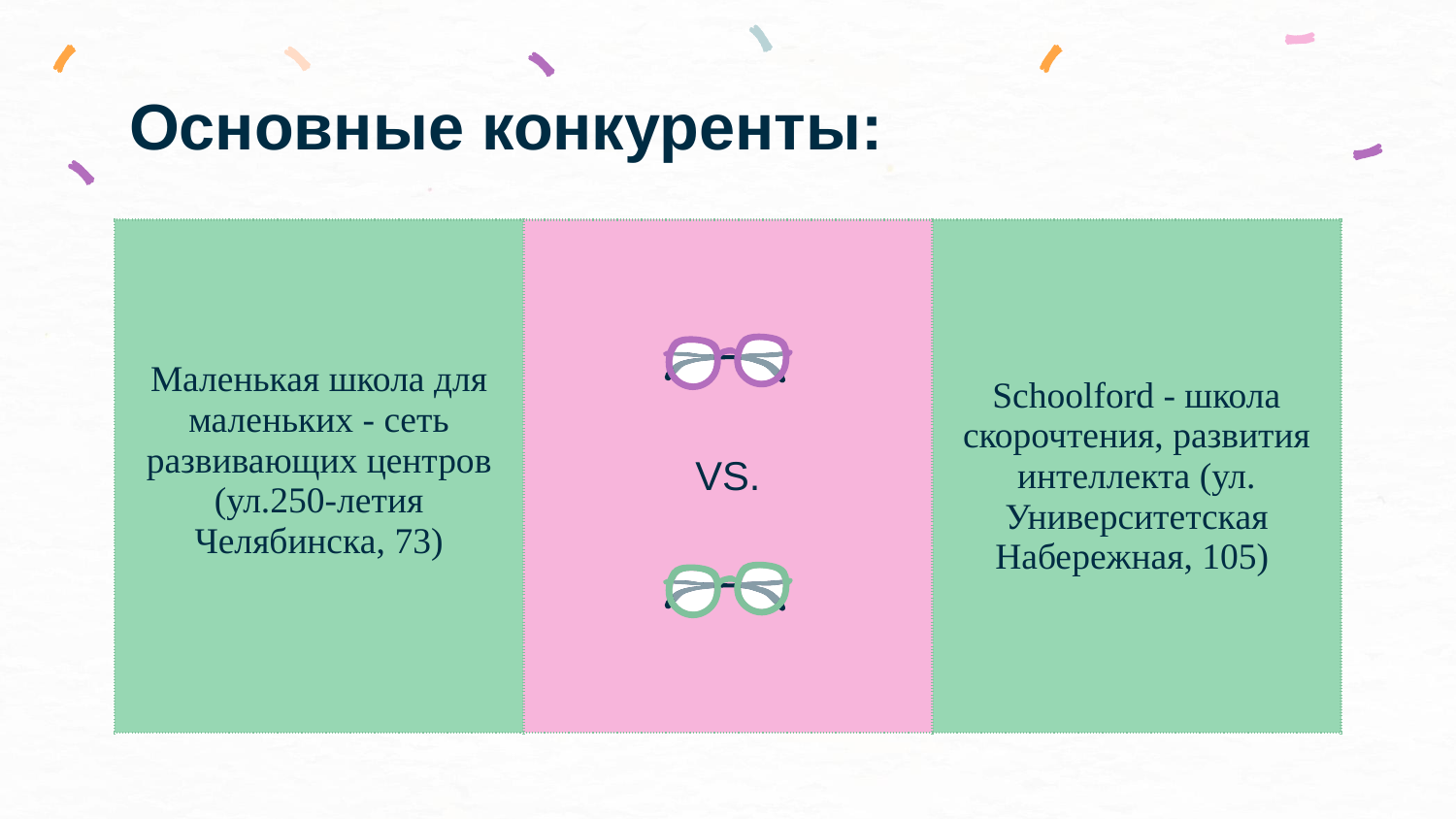

# Основные конкуренты:
| Маленькая школа для маленьких - сеть развивающих центров (ул.250-летия Челябинска, 73) | VS. | Schoolford - школа скорочтения, развития интеллекта (ул. Университетская Набережная, 105) |
| --- | --- | --- |